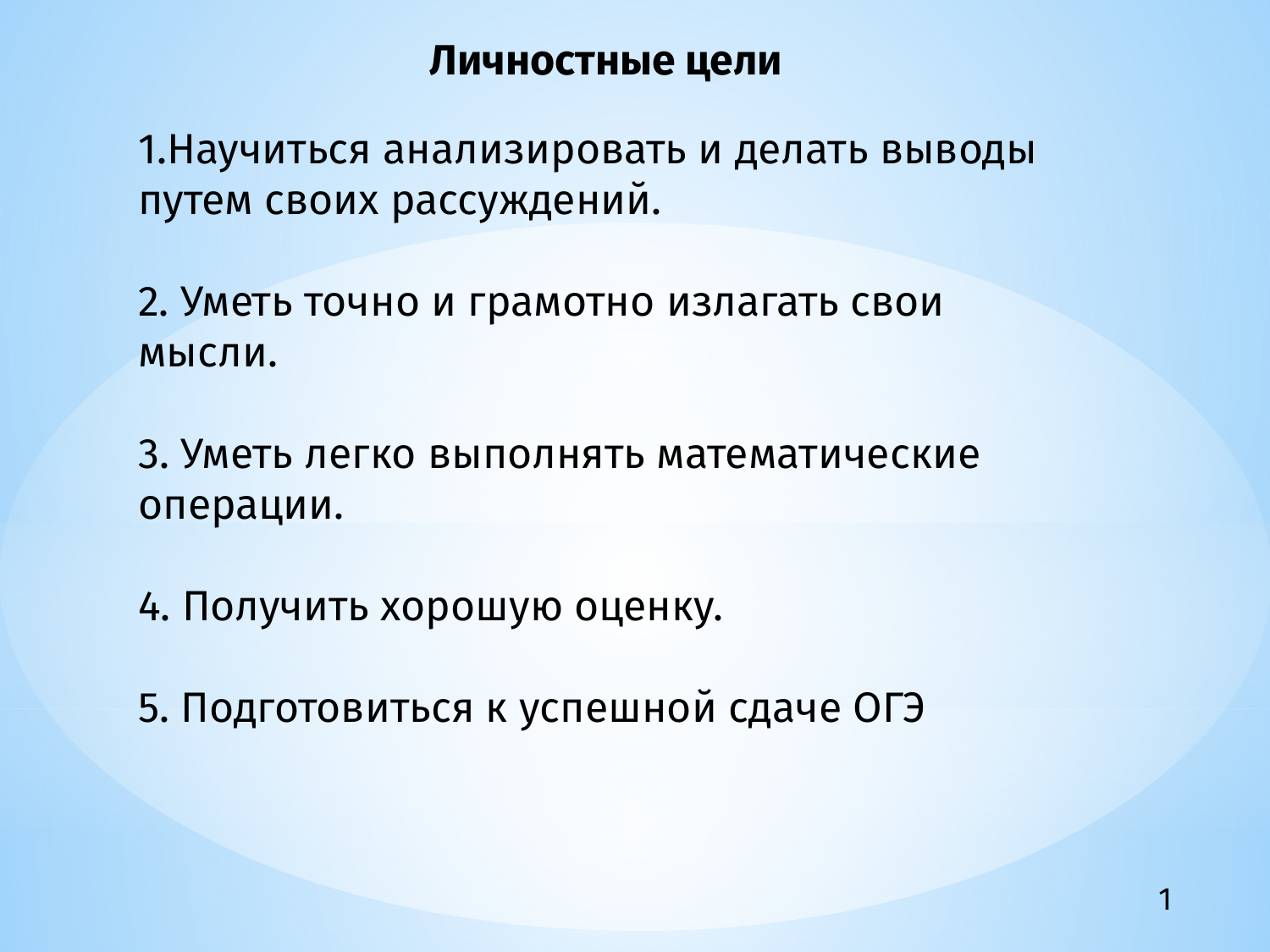

Личностные цели

1.Научиться анализировать и делать выводы путем своих рассуждений.

2. Уметь точно и грамотно излагать свои мысли.

3. Уметь легко выполнять математические операции.

4. Получить хорошую оценку.

5. Подготовиться к успешной сдаче ОГЭ

1